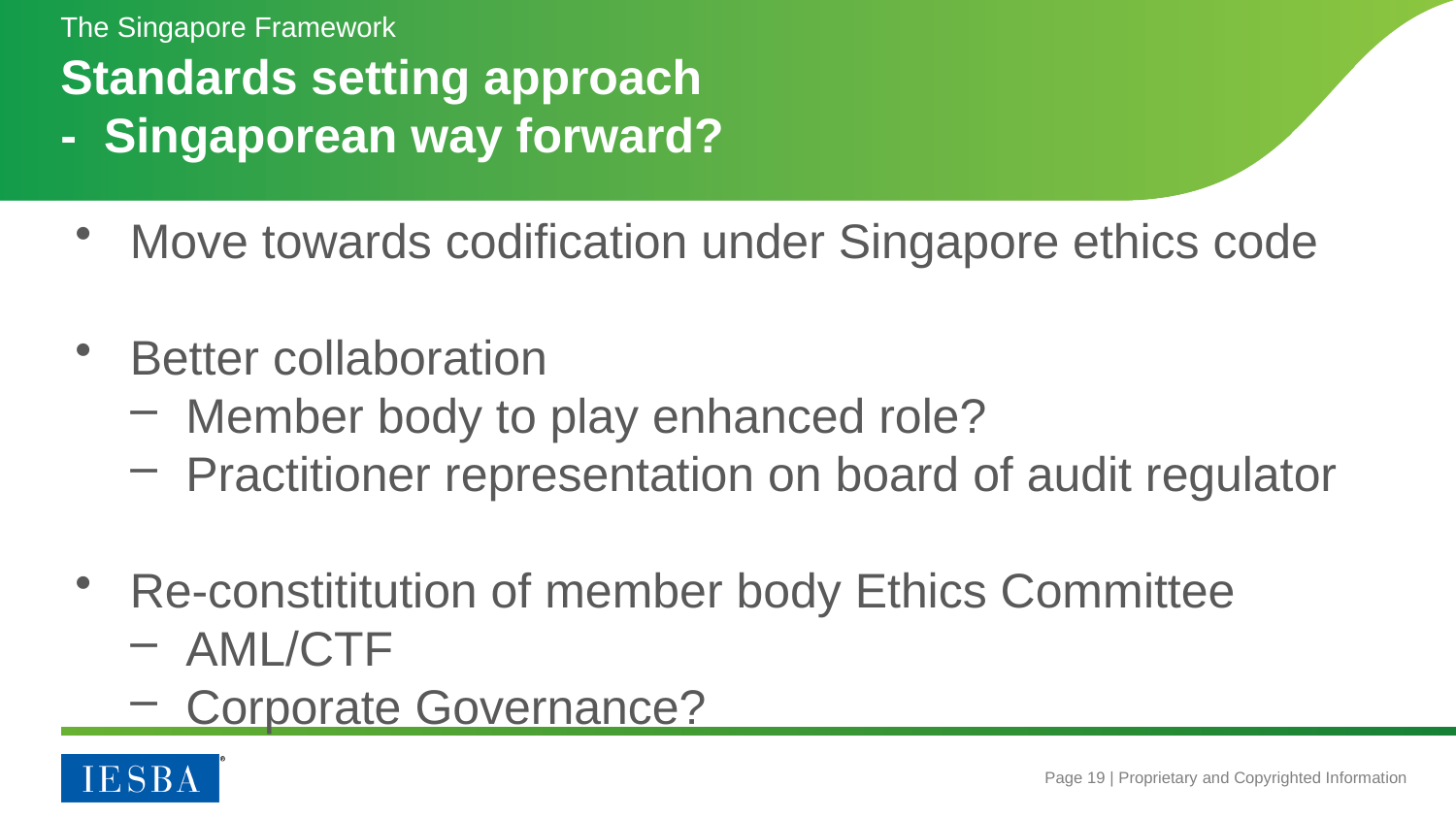

The Singapore Framework

# Standards setting approach -  Singaporean way forward?
Move towards codification under Singapore ethics code

Better collaboration
Member body to play enhanced role?
Practitioner representation on board of audit regulator

Re-constititution of member body Ethics Committee
AML/CTF
Corporate Governance?